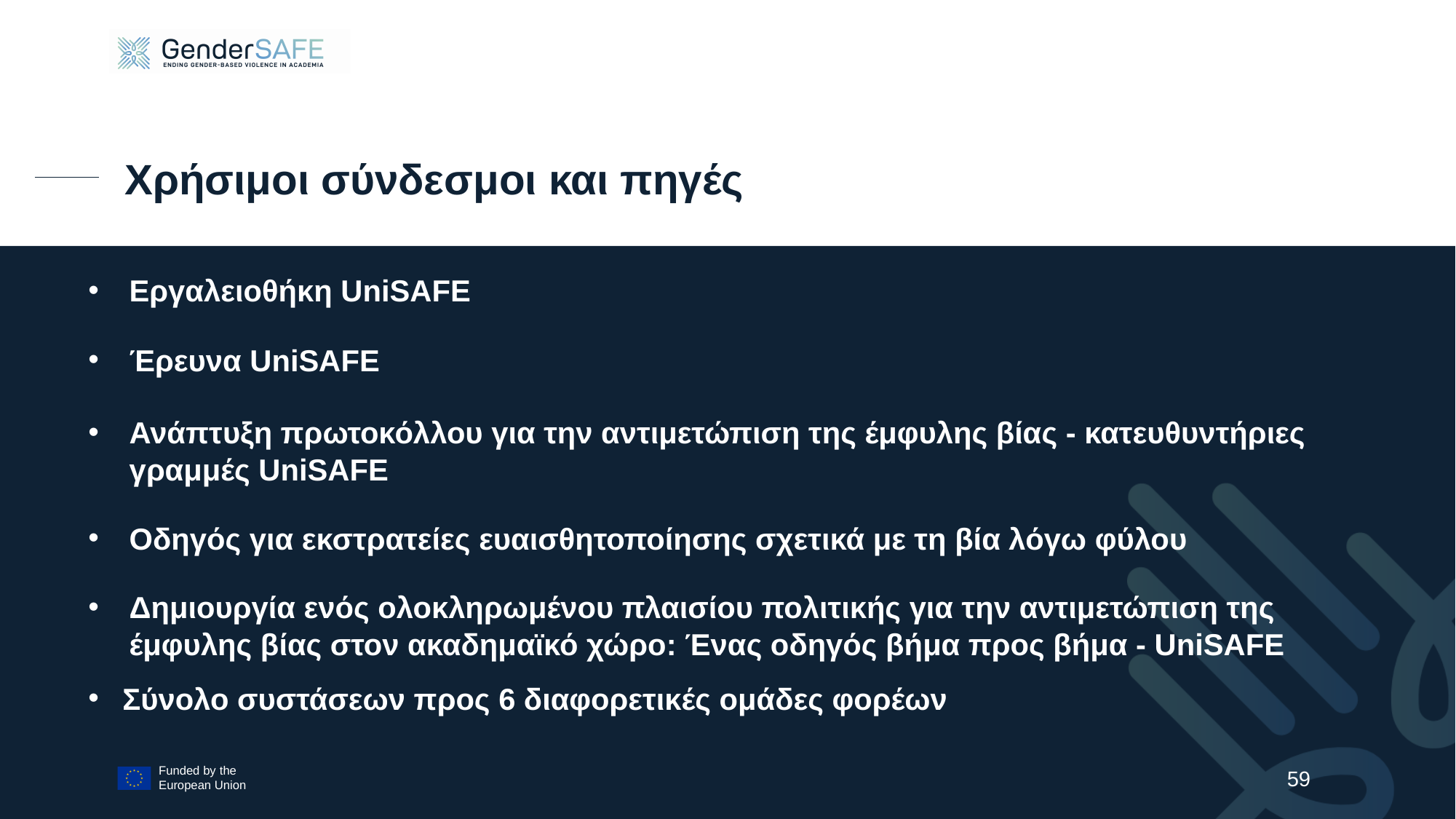

# Χρήσιμοι σύνδεσμοι και πηγές
Εργαλειοθήκη UniSAFE

Έρευνα UniSAFE

Ανάπτυξη πρωτοκόλλου για την αντιμετώπιση της έμφυλης βίας - κατευθυντήριες γραμμές UniSAFE

Οδηγός για εκστρατείες ευαισθητοποίησης σχετικά με τη βία λόγω φύλου

Δημιουργία ενός ολοκληρωμένου πλαισίου πολιτικής για την αντιμετώπιση της έμφυλης βίας στον ακαδημαϊκό χώρο: Ένας οδηγός βήμα προς βήμα - UniSAFE
Σύνολο συστάσεων προς 6 διαφορετικές ομάδες φορέων